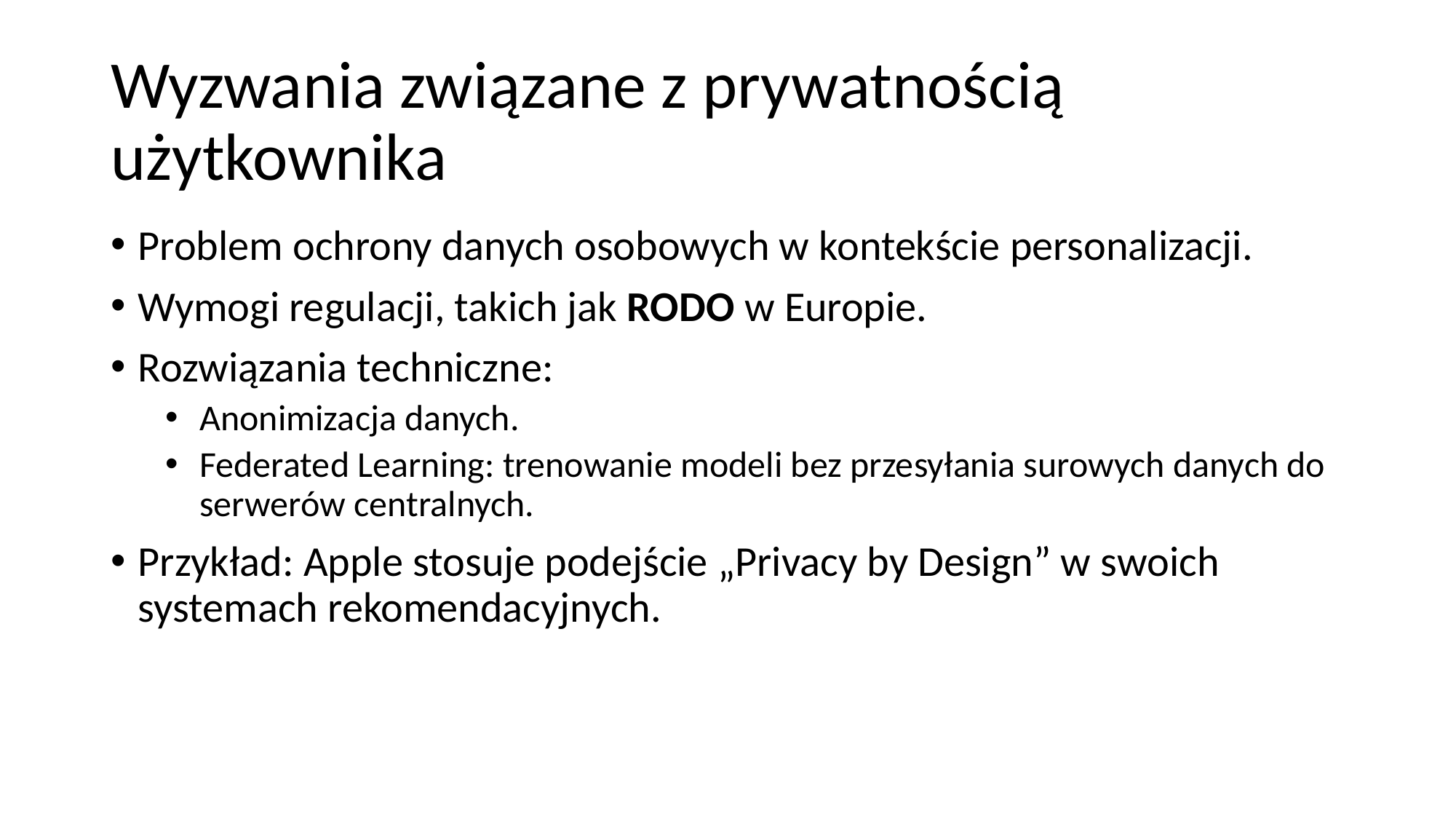

# Wyzwania związane z prywatnością użytkownika
Problem ochrony danych osobowych w kontekście personalizacji.
Wymogi regulacji, takich jak RODO w Europie.
Rozwiązania techniczne:
Anonimizacja danych.
Federated Learning: trenowanie modeli bez przesyłania surowych danych do serwerów centralnych.
Przykład: Apple stosuje podejście „Privacy by Design” w swoich systemach rekomendacyjnych.